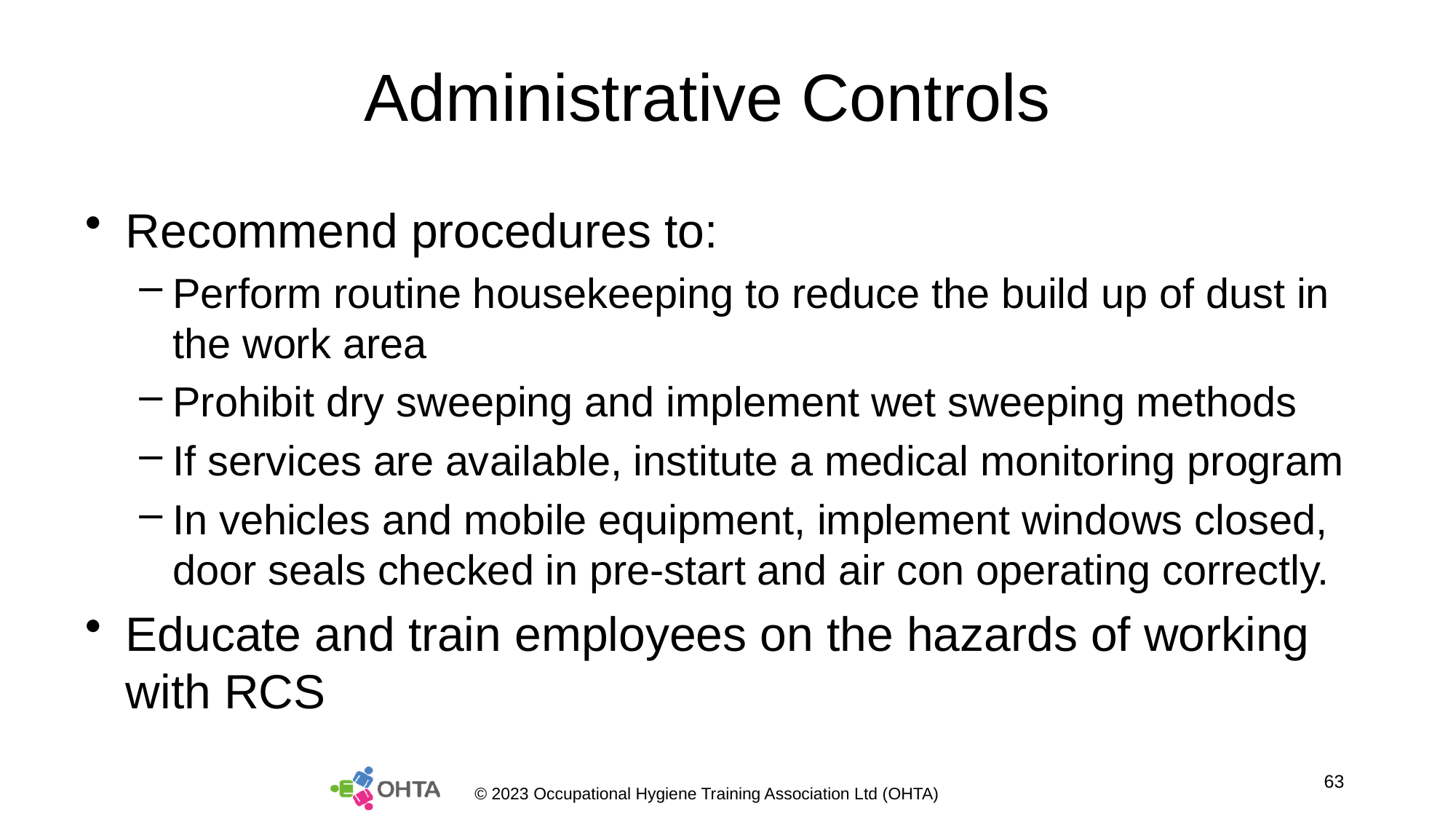

# Administrative Controls
Recommend procedures to:
Perform routine housekeeping to reduce the build up of dust in the work area
Prohibit dry sweeping and implement wet sweeping methods
If services are available, institute a medical monitoring program
In vehicles and mobile equipment, implement windows closed, door seals checked in pre-start and air con operating correctly.
Educate and train employees on the hazards of working with RCS

63